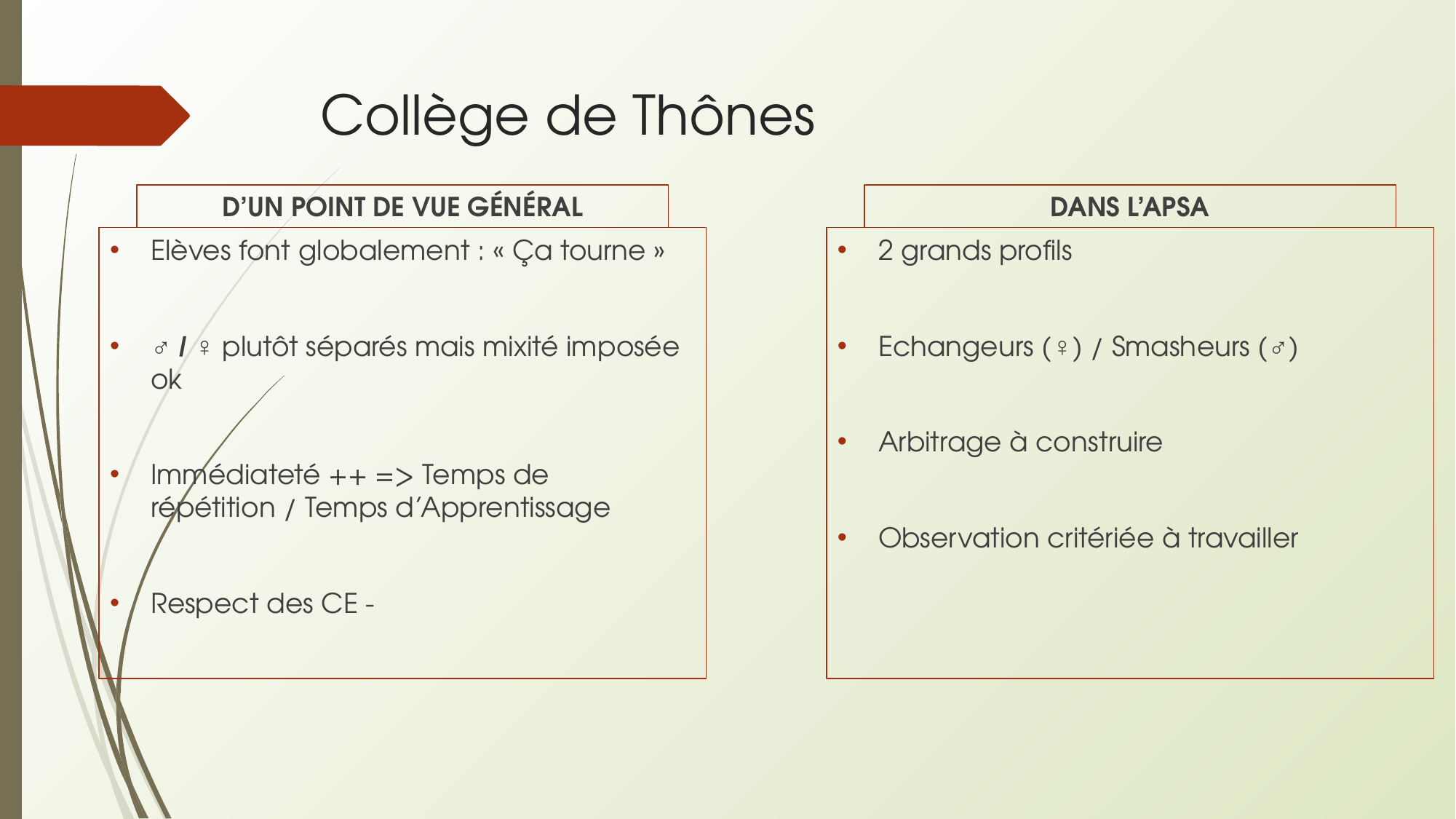

# Collège de Thônes
D’UN POINT DE VUE GÉNÉRAL
DANS L’APSA
Elèves font globalement : « Ça tourne »

♂︎ / ♀︎ plutôt séparés mais mixité imposée ok

Immédiateté ++ => Temps de répétition / Temps d’Apprentissage

Respect des CE -

2 grands profils

Echangeurs (♀︎) / Smasheurs (♂︎)

Arbitrage à construire

Observation critériée à travailler